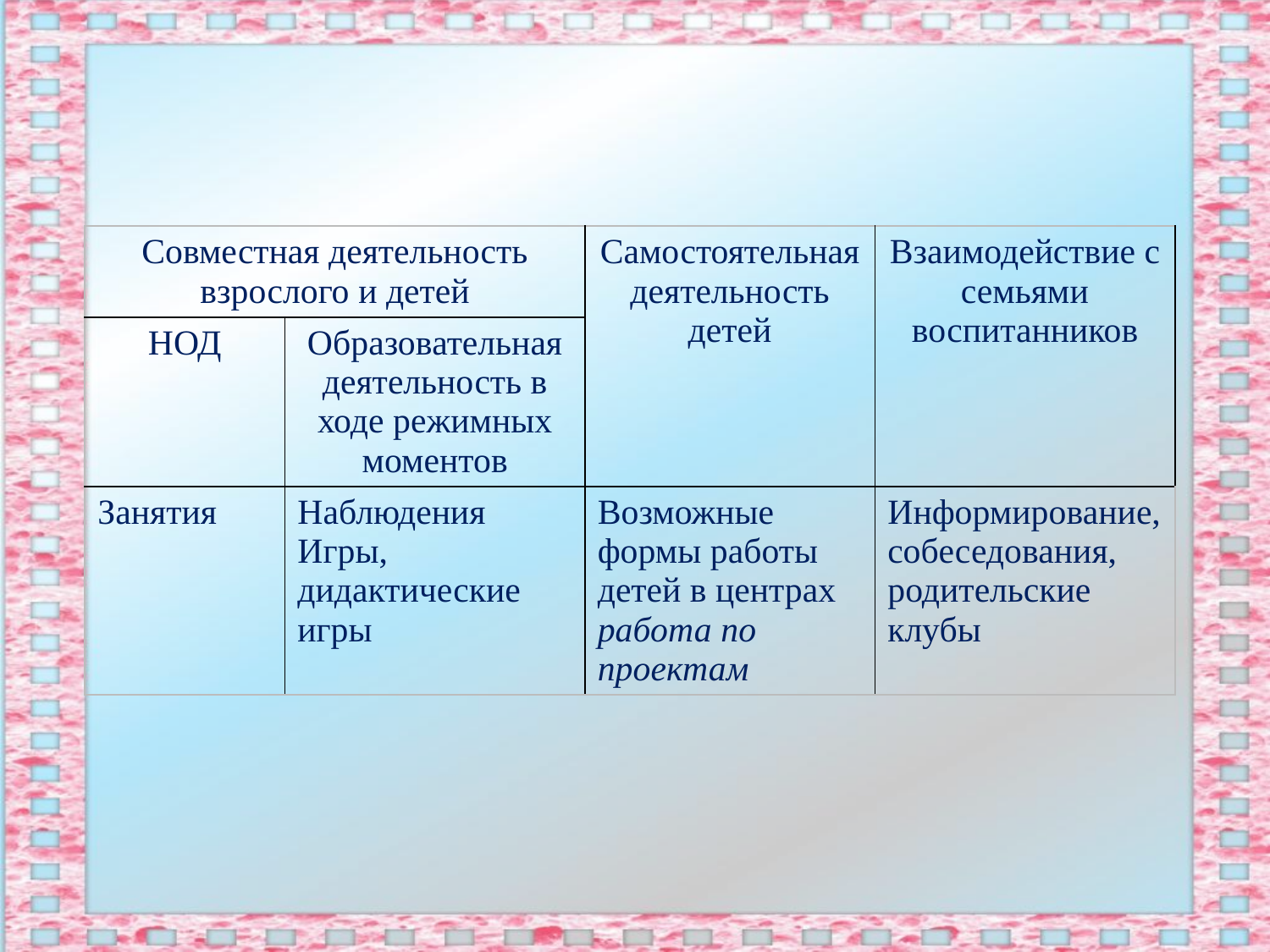

| Совместная деятельность взрослого и детей |  | Самостоятельная деятельность детей | Взаимодействие с семьями воспитанников |
| --- | --- | --- | --- |
| НОД | Образовательная деятельность в ходе режимных моментов |  |  |
| Занятия | Наблюдения Игры, дидактические игры | Возможные формы работы детей в центрах работа по проектам | Информирование, собеседования, родительские клубы |